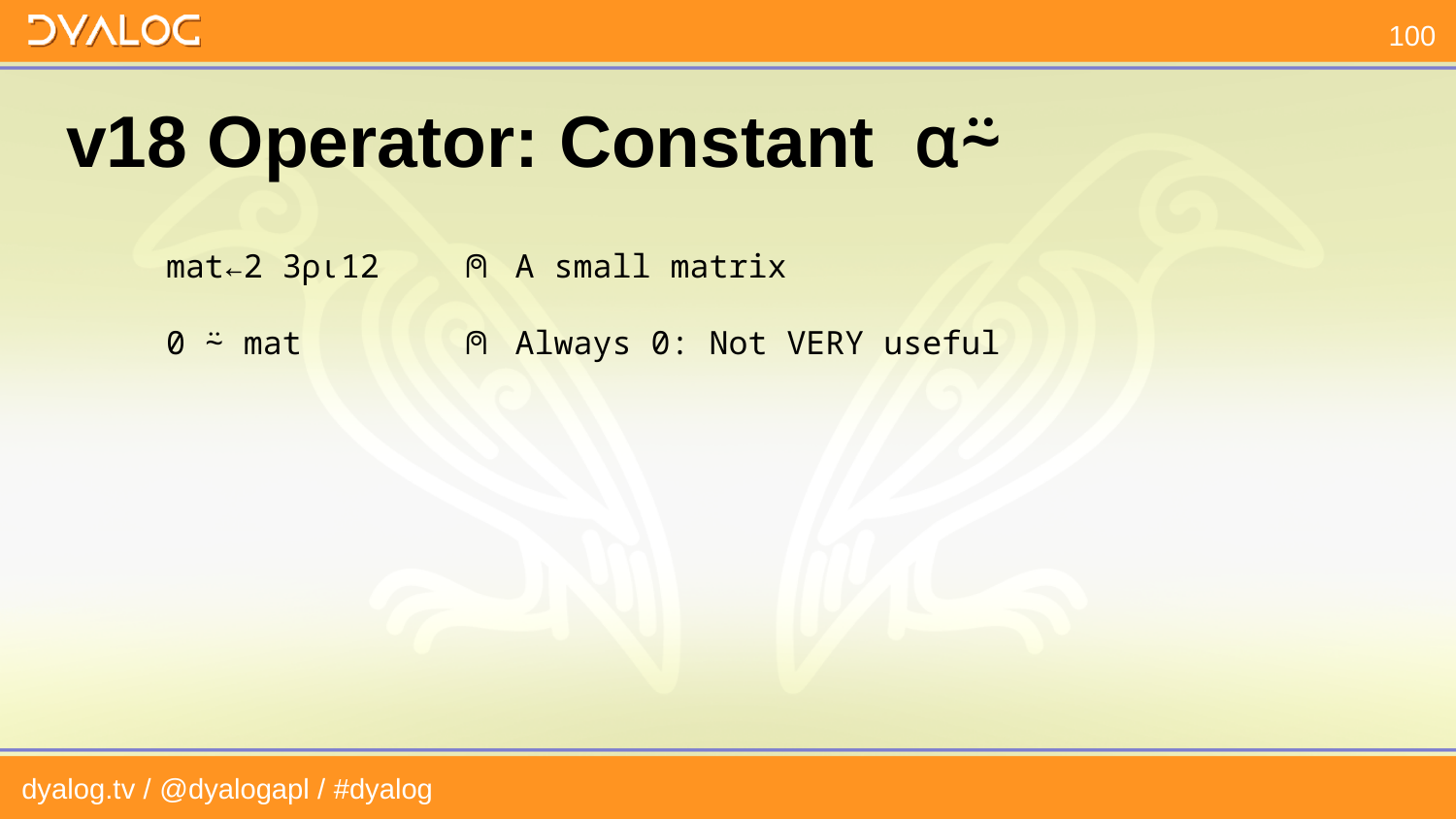

# v18 Operator: Constant  ⍺⍨
     mat←2 3⍴⍳12    ⍝ A small matrix

     0 ⍨ mat        ⍝ Always 0: Not VERY useful